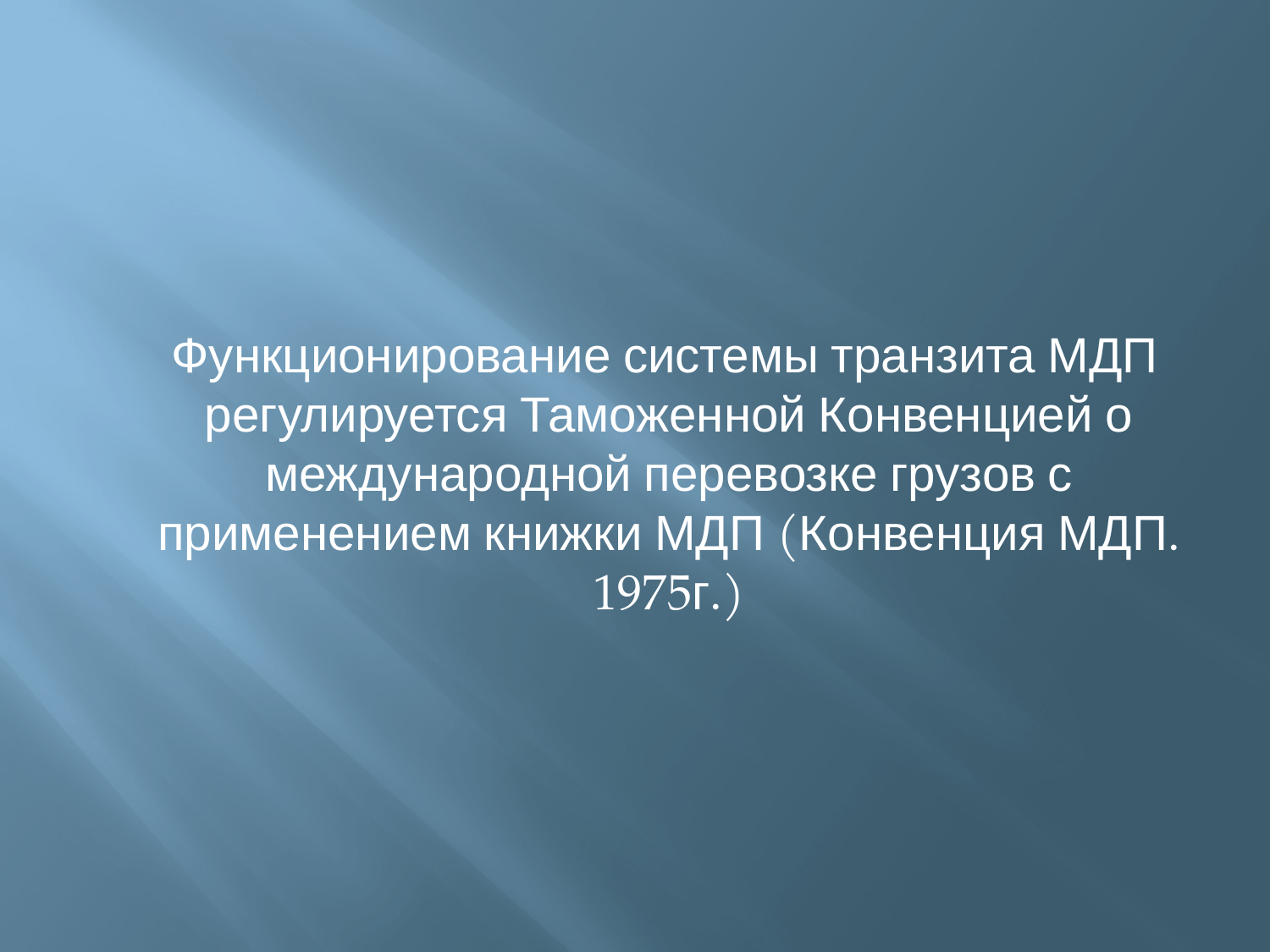

#
    Функционирование системы транзита МДП регулируется Таможенной Конвенцией о международной перевозке грузов с применением книжки МДП (Конвенция МДП. 1975г.)